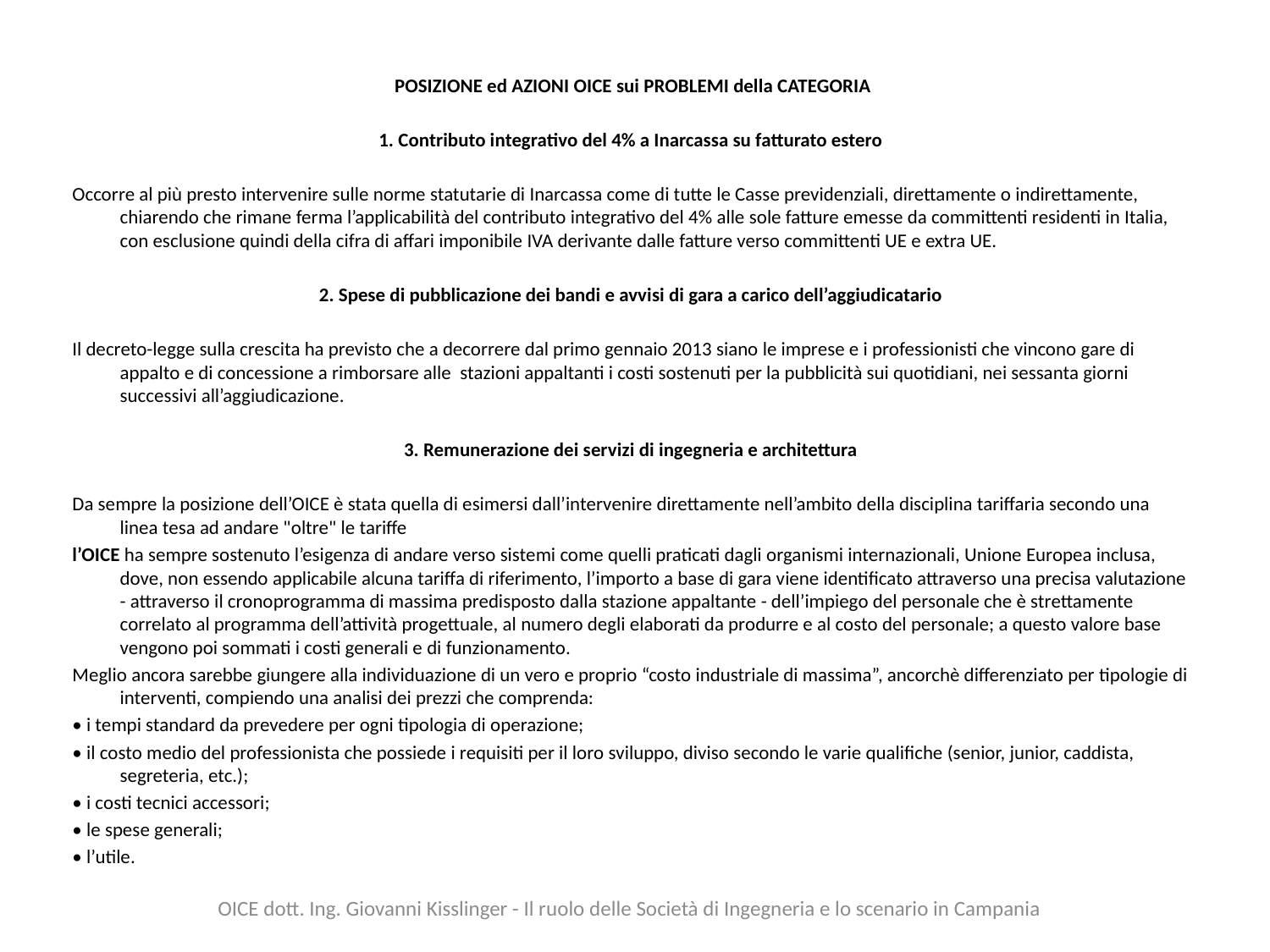

POSIZIONE ed AZIONI OICE sui PROBLEMI della CATEGORIA

1. Contributo integrativo del 4% a Inarcassa su fatturato estero

Occorre al più presto intervenire sulle norme statutarie di Inarcassa come di tutte le Casse previdenziali, direttamente o indirettamente, chiarendo che rimane ferma l’applicabilità del contributo integrativo del 4% alle sole fatture emesse da committenti residenti in Italia, con esclusione quindi della cifra di affari imponibile IVA derivante dalle fatture verso committenti UE e extra UE.

2. Spese di pubblicazione dei bandi e avvisi di gara a carico dell’aggiudicatario

Il decreto-legge sulla crescita ha previsto che a decorrere dal primo gennaio 2013 siano le imprese e i professionisti che vincono gare di appalto e di concessione a rimborsare alle  stazioni appaltanti i costi sostenuti per la pubblicità sui quotidiani, nei sessanta giorni successivi all’aggiudicazione.

3. Remunerazione dei servizi di ingegneria e architettura

Da sempre la posizione dell’OICE è stata quella di esimersi dall’intervenire direttamente nell’ambito della disciplina tariffaria secondo una linea tesa ad andare "oltre" le tariffe
l’OICE ha sempre sostenuto l’esigenza di andare verso sistemi come quelli praticati dagli organismi internazionali, Unione Europea inclusa, dove, non essendo applicabile alcuna tariffa di riferimento, l’importo a base di gara viene identificato attraverso una precisa valutazione - attraverso il cronoprogramma di massima predisposto dalla stazione appaltante - dell’impiego del personale che è strettamente correlato al programma dell’attività progettuale, al numero degli elaborati da produrre e al costo del personale; a questo valore base vengono poi sommati i costi generali e di funzionamento.
Meglio ancora sarebbe giungere alla individuazione di un vero e proprio “costo industriale di massima”, ancorchè differenziato per tipologie di interventi, compiendo una analisi dei prezzi che comprenda:
• i tempi standard da prevedere per ogni tipologia di operazione;
• il costo medio del professionista che possiede i requisiti per il loro sviluppo, diviso secondo le varie qualifiche (senior, junior, caddista, segreteria, etc.);
• i costi tecnici accessori;
• le spese generali;
• l’utile.

OICE dott. Ing. Giovanni Kisslinger - Il ruolo delle Società di Ingegneria e lo scenario in Campania